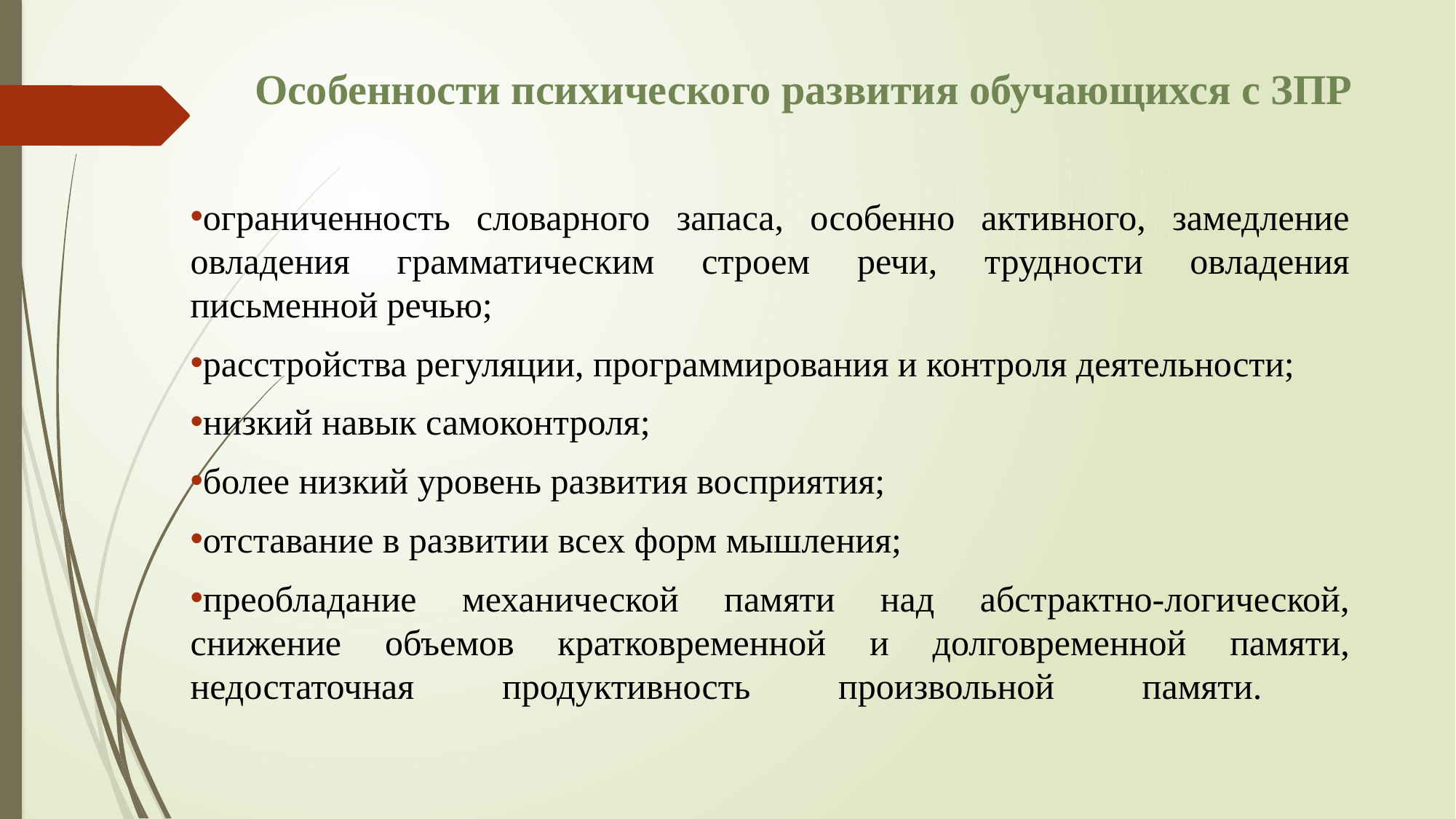

# Особенности психического развития обучающихся с ЗПР
ограниченность словарного запаса, особенно активного, замедление
овладения грамматическим строем речи, трудности овладения письменной речью;
расстройства регуляции, программирования и контроля деятельности;
низкий навык самоконтроля;
более низкий уровень развития восприятия;
отставание в развитии всех форм мышления;
преобладание механической памяти над абстрактно-логической, снижение объемов кратковременной и долговременной памяти, недостаточная продуктивность произвольной памяти.